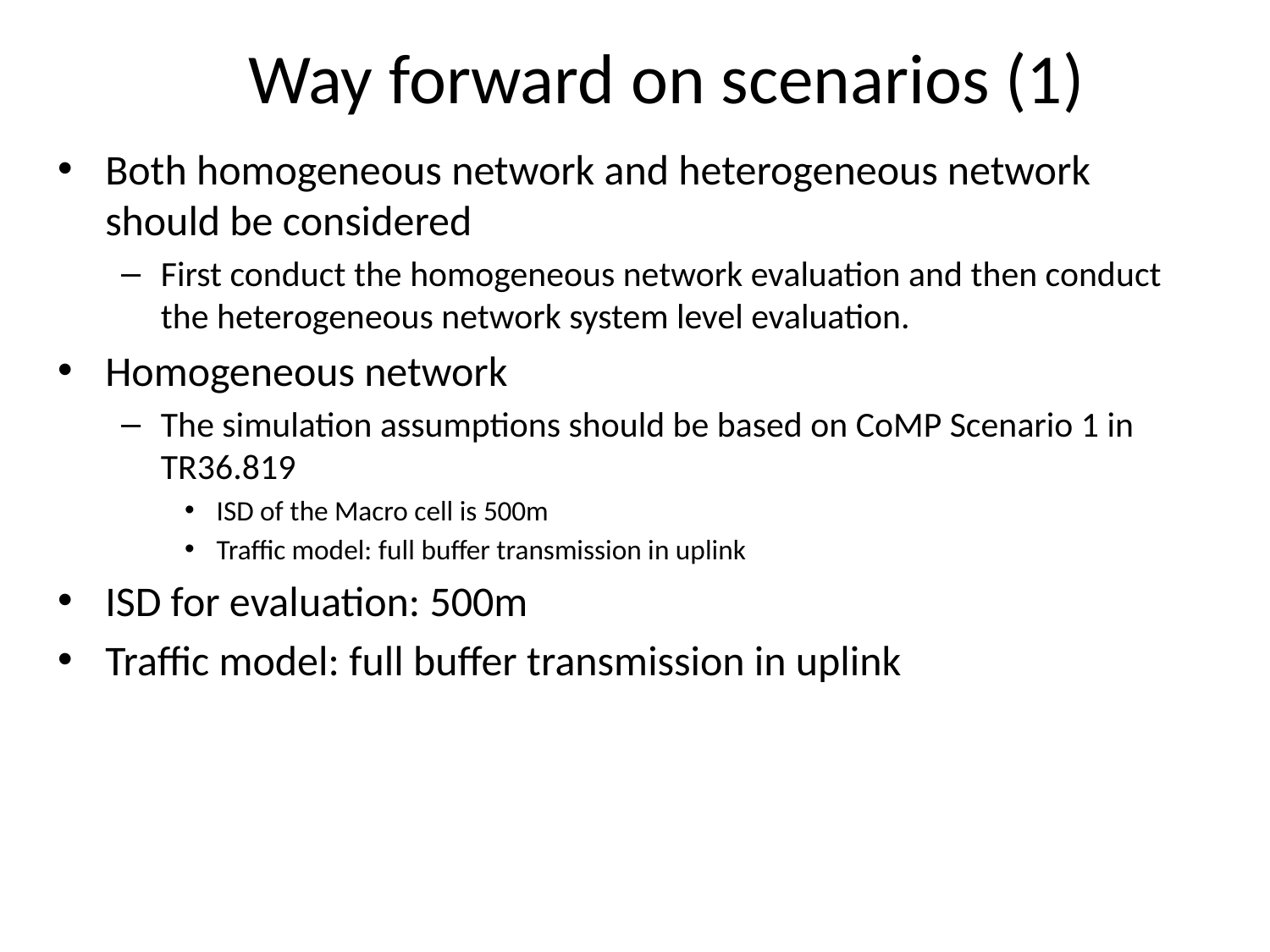

# Way forward on scenarios (1)
Both homogeneous network and heterogeneous network should be considered
First conduct the homogeneous network evaluation and then conduct the heterogeneous network system level evaluation.
Homogeneous network
The simulation assumptions should be based on CoMP Scenario 1 in TR36.819
ISD of the Macro cell is 500m
Traffic model: full buffer transmission in uplink
ISD for evaluation: 500m
Traffic model: full buffer transmission in uplink